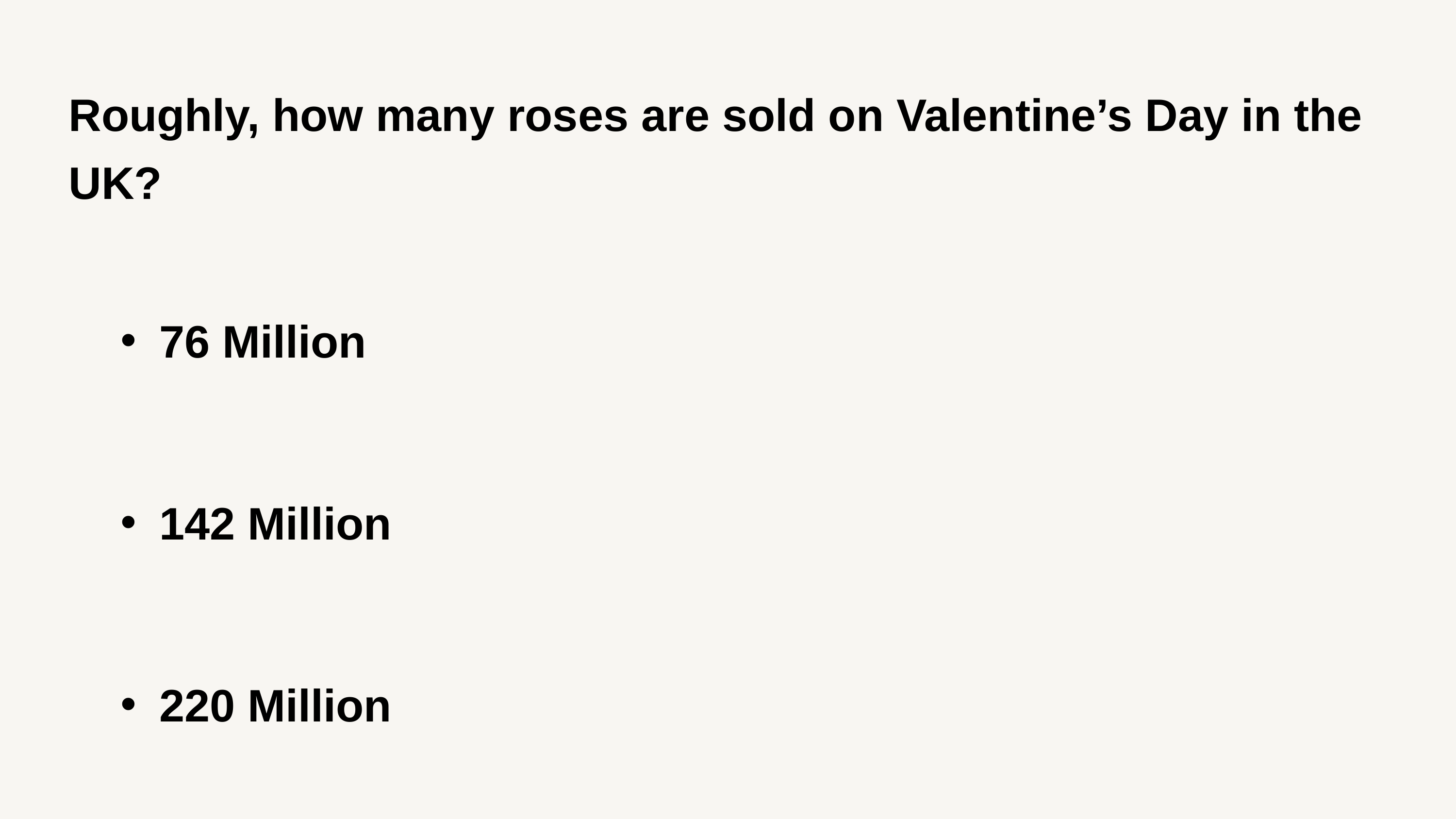

Roughly, how many roses are sold on Valentine’s Day in the UK?
76 Million

142 Million

220 Million